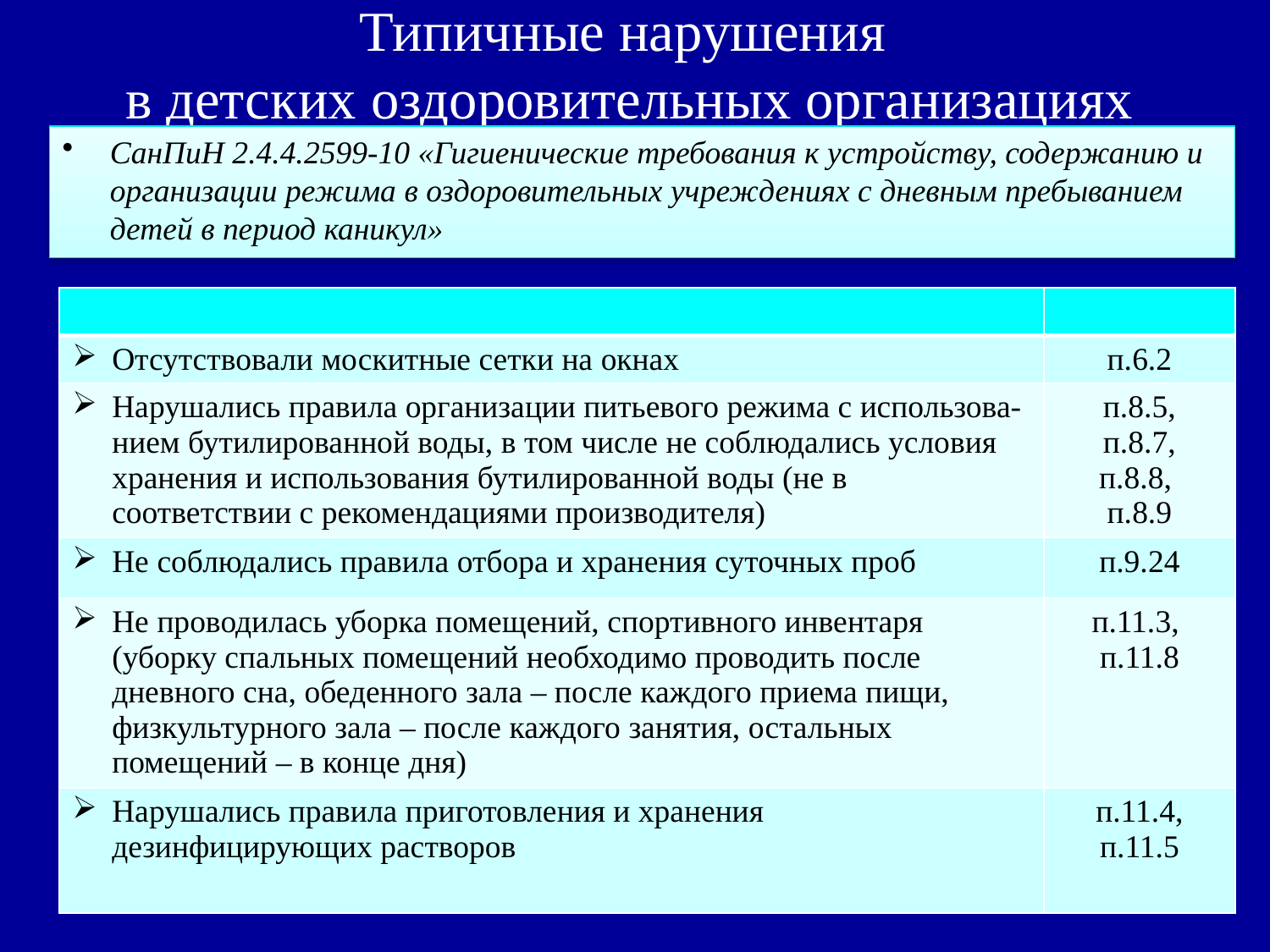

# Типичные нарушения в детских оздоровительных организациях
СанПиН 2.4.4.2599-10 «Гигиенические требования к устройству, содержанию и организации режима в оздоровительных учреждениях с дневным пребыванием детей в период каникул»
|  |  |
| --- | --- |
| Отсутствовали москитные сетки на окнах | п.6.2 |
| Нарушались правила организации питьевого режима с использова-нием бутилированной воды, в том числе не соблюдались условия хранения и использования бутилированной воды (не в соответствии с рекомендациями производителя) | п.8.5, п.8.7, п.8.8, п.8.9 |
| Не соблюдались правила отбора и хранения суточных проб | п.9.24 |
| Не проводилась уборка помещений, спортивного инвентаря (уборку спальных помещений необходимо проводить после дневного сна, обеденного зала – после каждого приема пищи, физкультурного зала – после каждого занятия, остальных помещений – в конце дня) | п.11.3, п.11.8 |
| Нарушались правила приготовления и хранения дезинфицирующих растворов | п.11.4, п.11.5 |
25